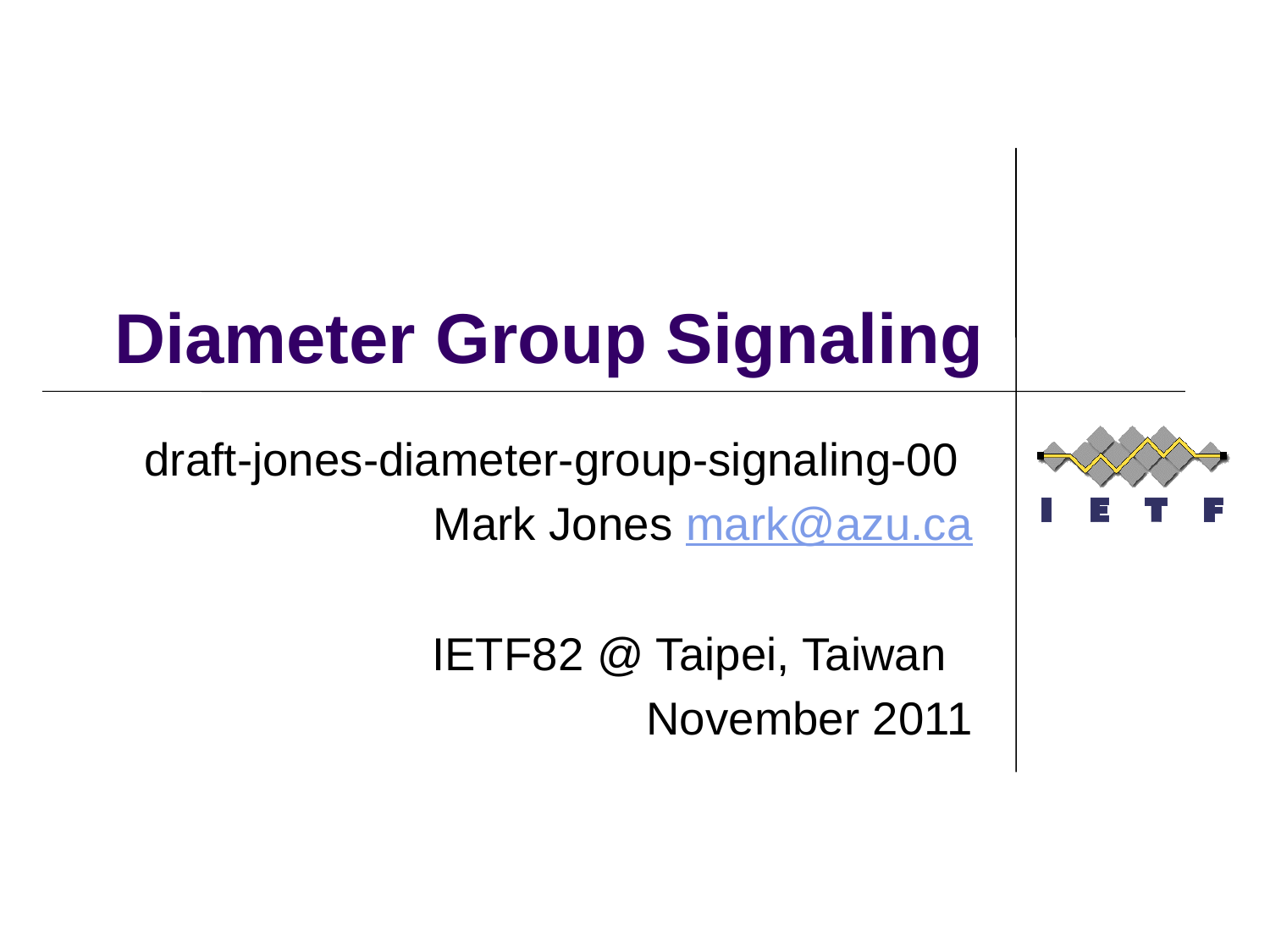

# Diameter Group Signaling
draft-jones-diameter-group-signaling-00
Mark Jones mark@azu.ca

IETF82 @ Taipei, Taiwan
November 2011